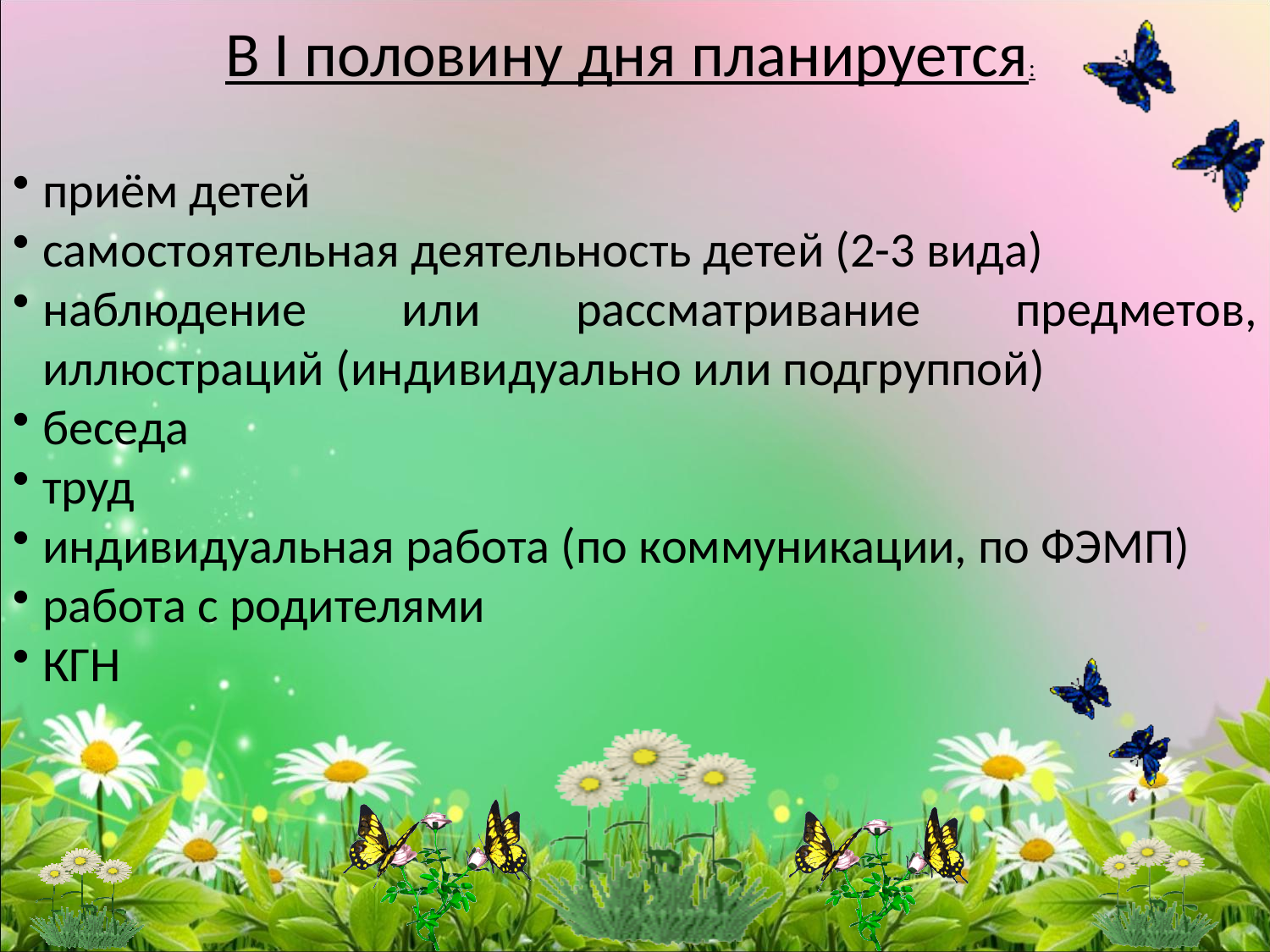

приём детей
самостоятельная деятельность детей (2-3 вида)
наблюдение или рассматривание предметов, иллюстраций (индивидуально или подгруппой)
беседа
труд
индивидуальная работа (по коммуникации, по ФЭМП)
работа с родителями
КГН
В I половину дня планируется: